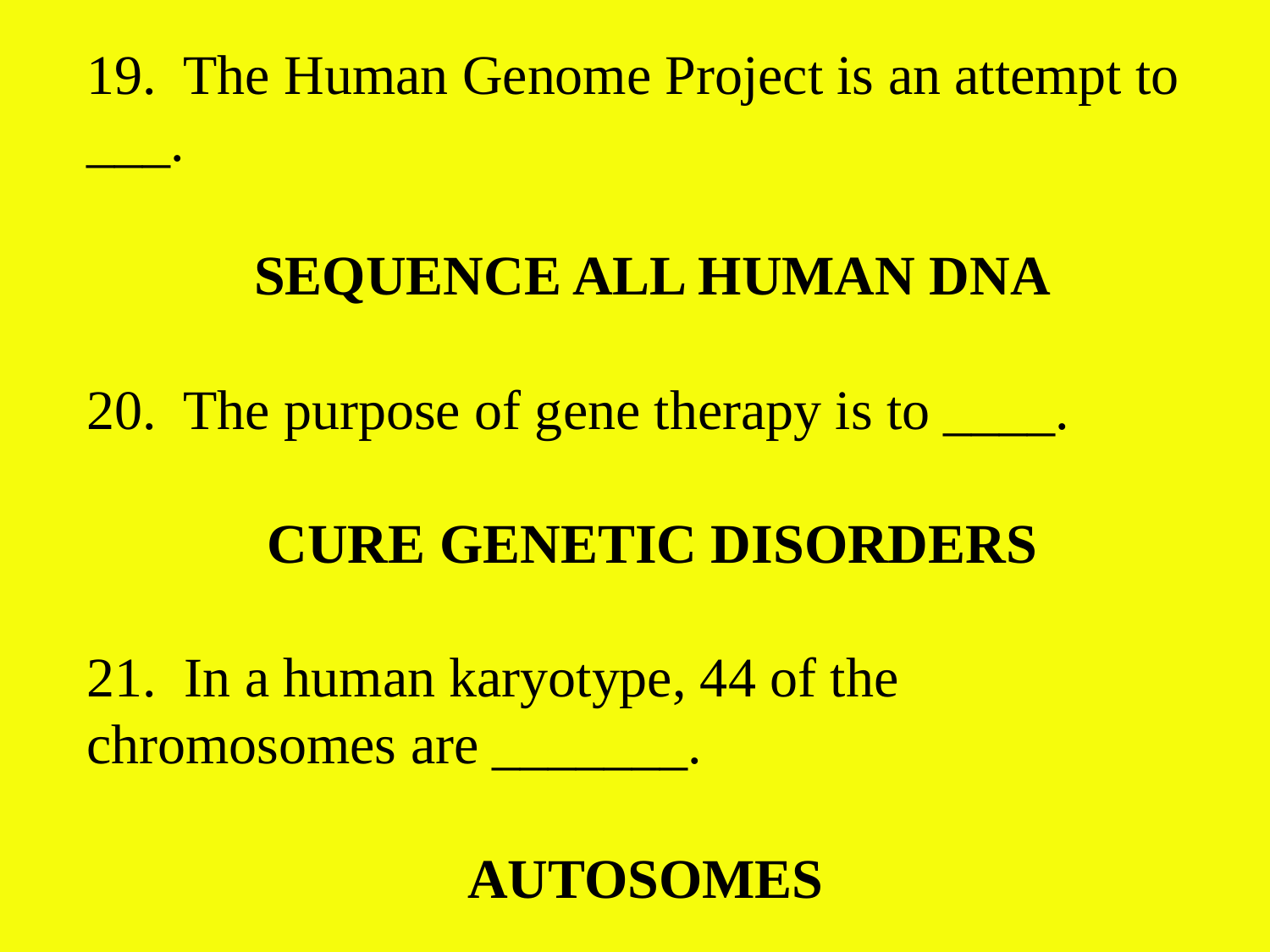

19.  The Human Genome Project is an attempt to ___.

 SEQUENCE ALL HUMAN DNA

20.  The purpose of gene therapy is to ____.

 CURE GENETIC DISORDERS

21.  In a human karyotype, 44 of the chromosomes are _______.

AUTOSOMES